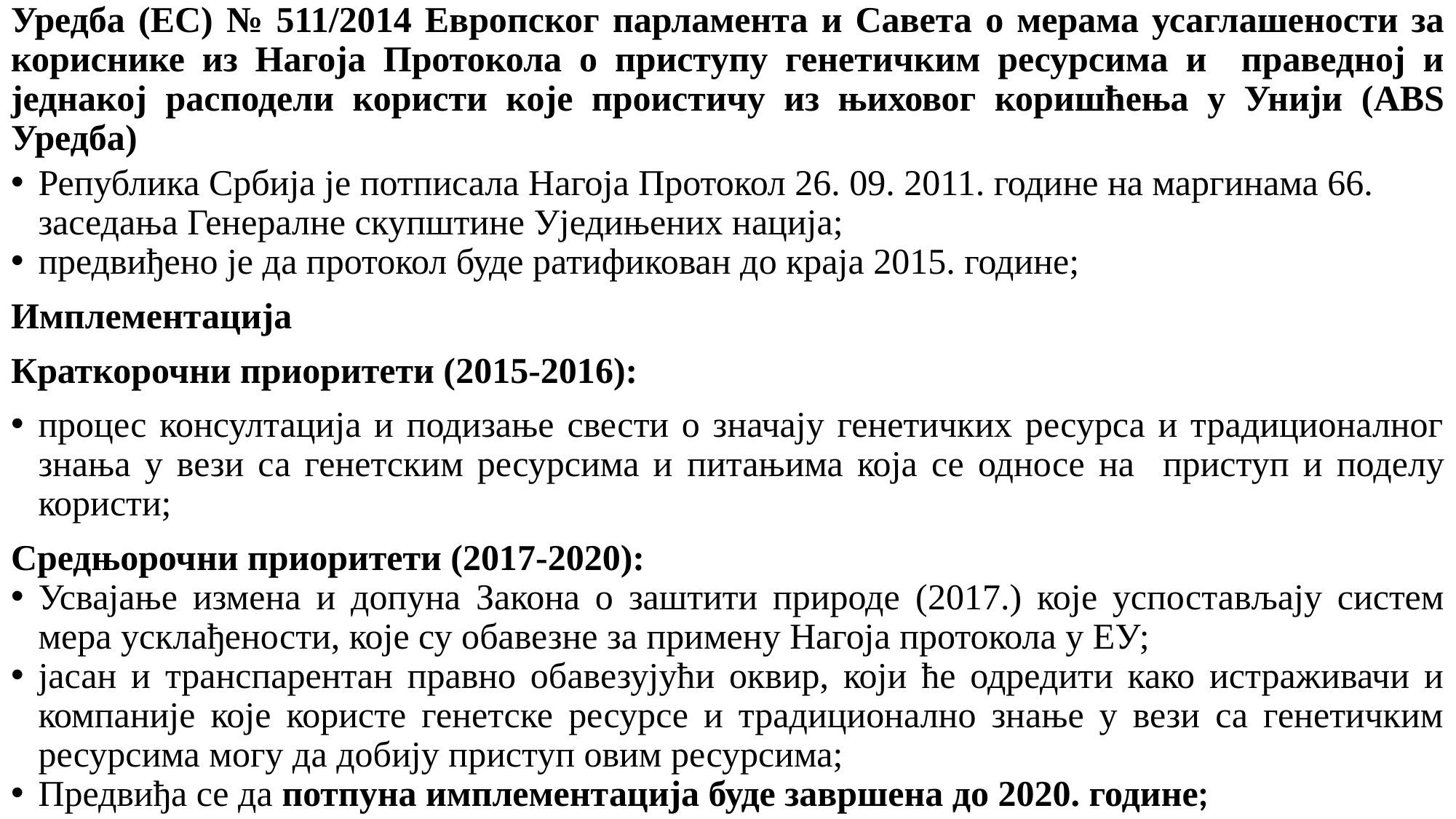

# Уредба (ЕС) № 511/2014 Европског парламента и Савета о мерама усаглашености за кориснике из Нагоја Протокола о приступу генетичким ресурсима и  праведној и једнакој расподели користи које проистичу из њиховог коришћења у Унији (ABS Уредба)
Република Србија је потписала Нагоја Протокол 26. 09. 2011. године на маргинама 66. заседања Генералне скупштине Уједињених нација;
предвиђено је да протокол буде ратификован до краја 2015. године;
Имплементација
Краткорочни приоритети (2015-2016):
процес консултација и подизање свести о значају генетичких ресурса и традиционалног знања у вези са генетским ресурсима и питањима која се односе на  приступ и поделу користи;
Средњорочни приоритети (2017-2020):
Усвајање измена и допуна Закона о заштити природе (2017.) које успостављају систем мера усклађености, које су обавезне за примену Нагоја протокола у ЕУ;
јасан и транспарентан правно обавезујући оквир, који ће одредити како истраживачи и компаније које користе генетске ресурсе и традиционално знање у вези са генетичким ресурсима могу да добију приступ овим ресурсима;
Предвиђа се да потпуна имплементација буде завршена до 2020. године;